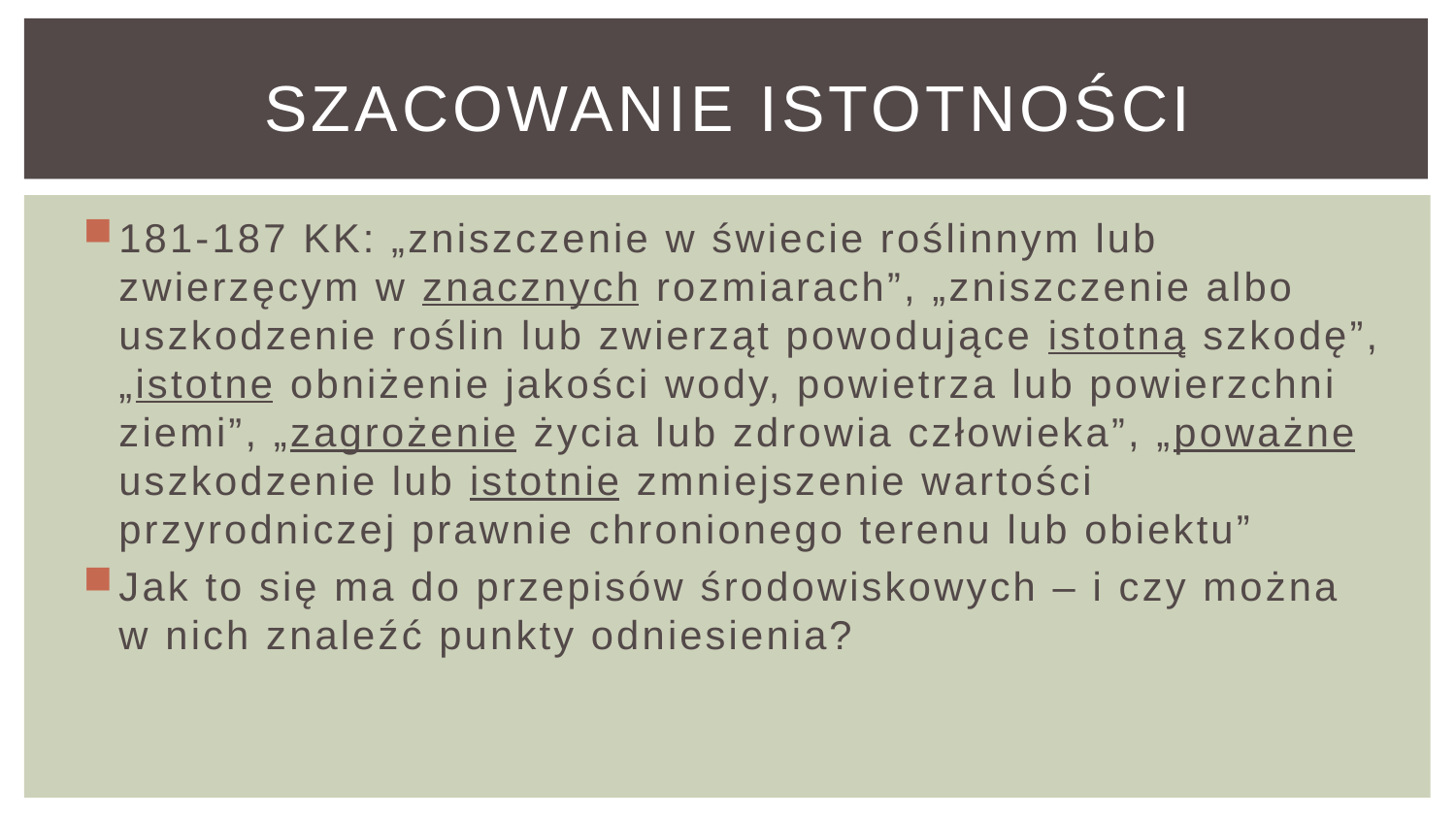

# Szacowanie istotności
181-187 KK: „zniszczenie w świecie roślinnym lub zwierzęcym w znacznych rozmiarach”, „zniszczenie albo uszkodzenie roślin lub zwierząt powodujące istotną szkodę”, „istotne obniżenie jakości wody, powietrza lub powierzchni ziemi”, „zagrożenie życia lub zdrowia człowieka”, „poważne uszkodzenie lub istotnie zmniejszenie wartości przyrodniczej prawnie chronionego terenu lub obiektu”
Jak to się ma do przepisów środowiskowych – i czy można
w nich znaleźć punkty odniesienia?